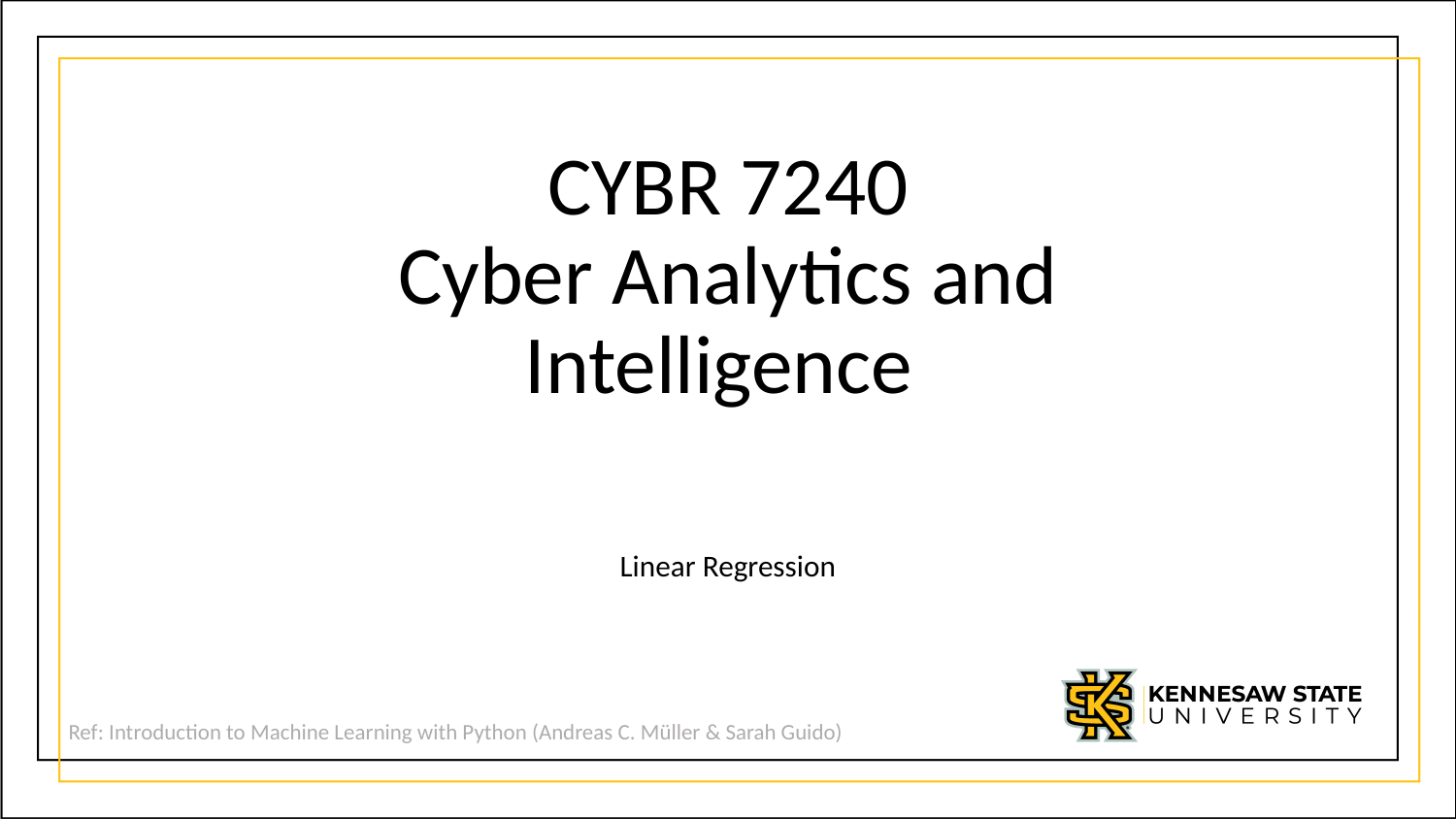

# CYBR 7240 Cyber Analytics and Intelligence

Linear Regression
Ref: Introduction to Machine Learning with Python (Andreas C. Müller & Sarah Guido)